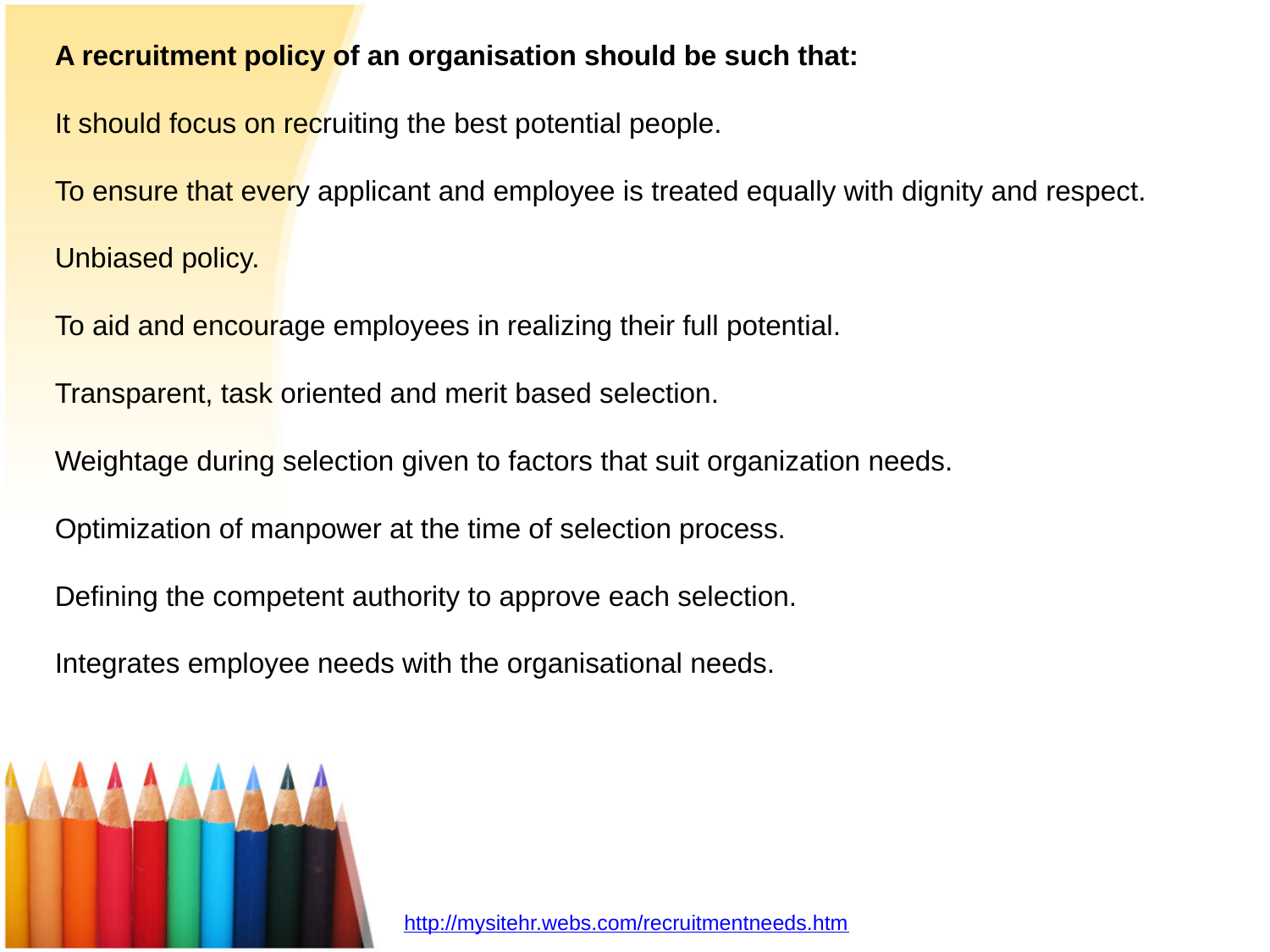

A recruitment policy of an organisation should be such that:
It should focus on recruiting the best potential people.
To ensure that every applicant and employee is treated equally with dignity and respect.
Unbiased policy.
To aid and encourage employees in realizing their full potential.
Transparent, task oriented and merit based selection.
Weightage during selection given to factors that suit organization needs.
Optimization of manpower at the time of selection process.
Defining the competent authority to approve each selection.
Integrates employee needs with the organisational needs.
http://mysitehr.webs.com/recruitmentneeds.htm